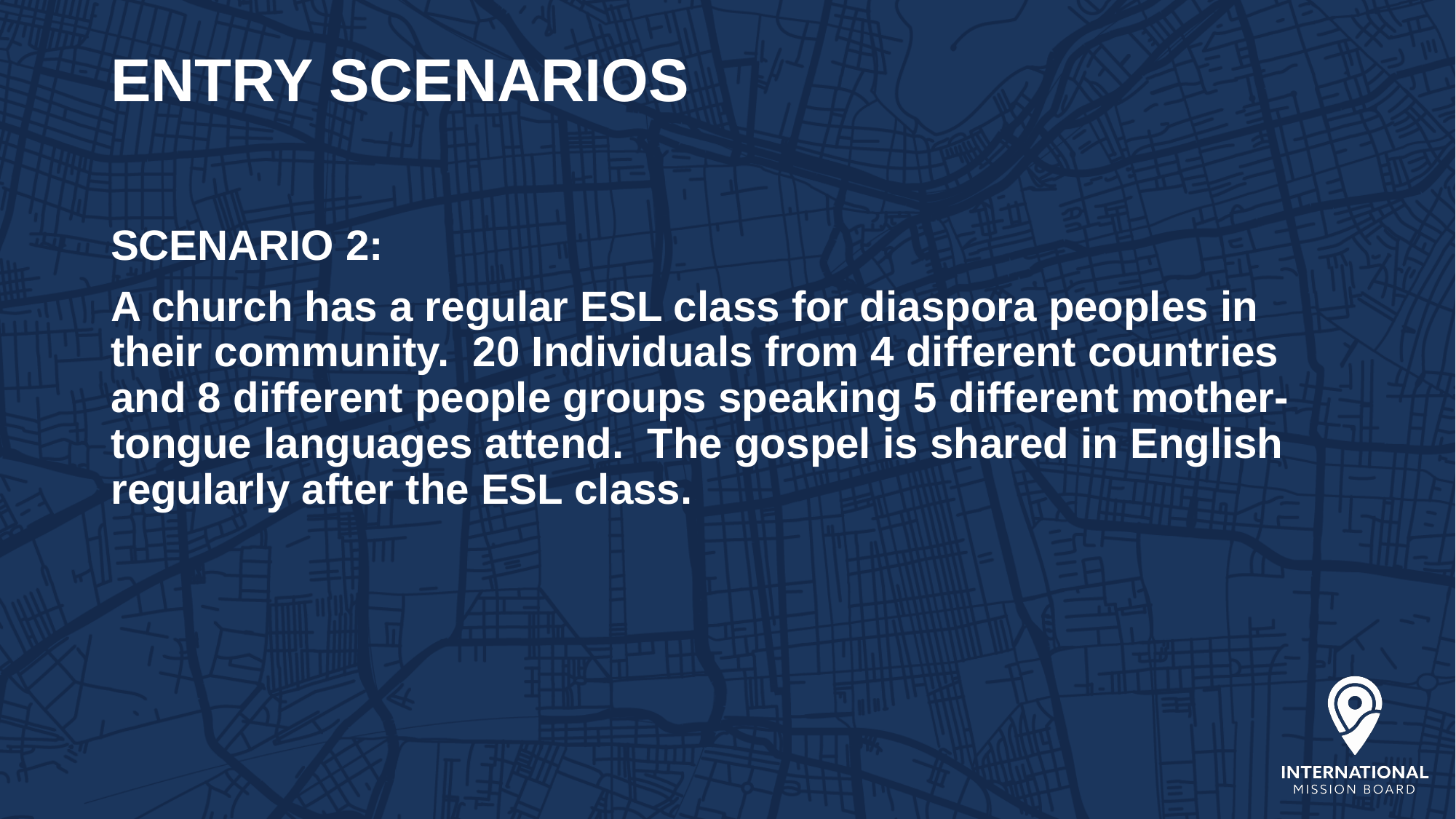

# ENTRY SCENARIOS
SCENARIO 2:
A church has a regular ESL class for diaspora peoples in their community.  20 Individuals from 4 different countries and 8 different people groups speaking 5 different mother-tongue languages attend.  The gospel is shared in English regularly after the ESL class.